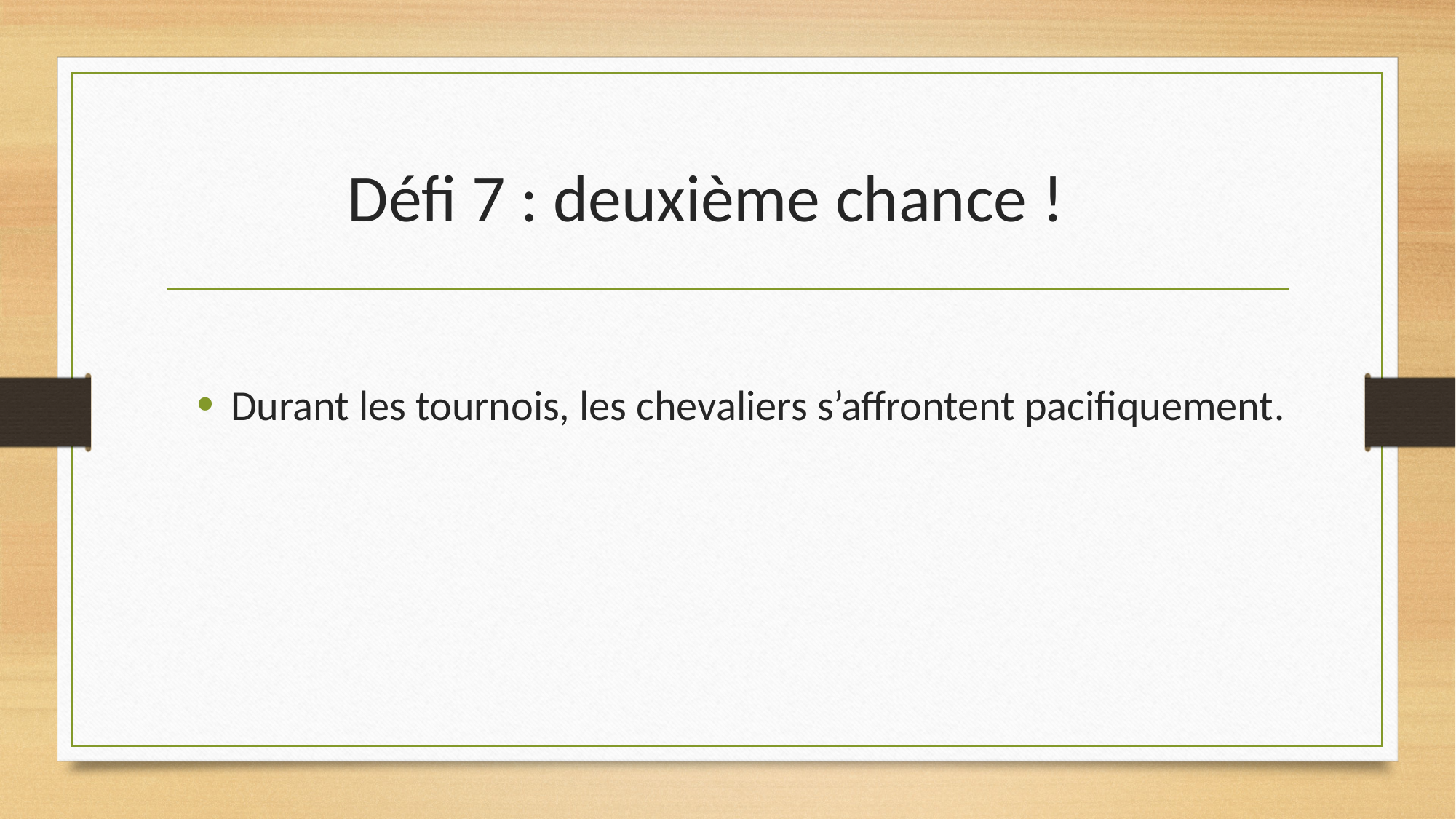

# Défi 7 : deuxième chance !

Durant les tournois, les chevaliers s’affrontent pacifiquement.